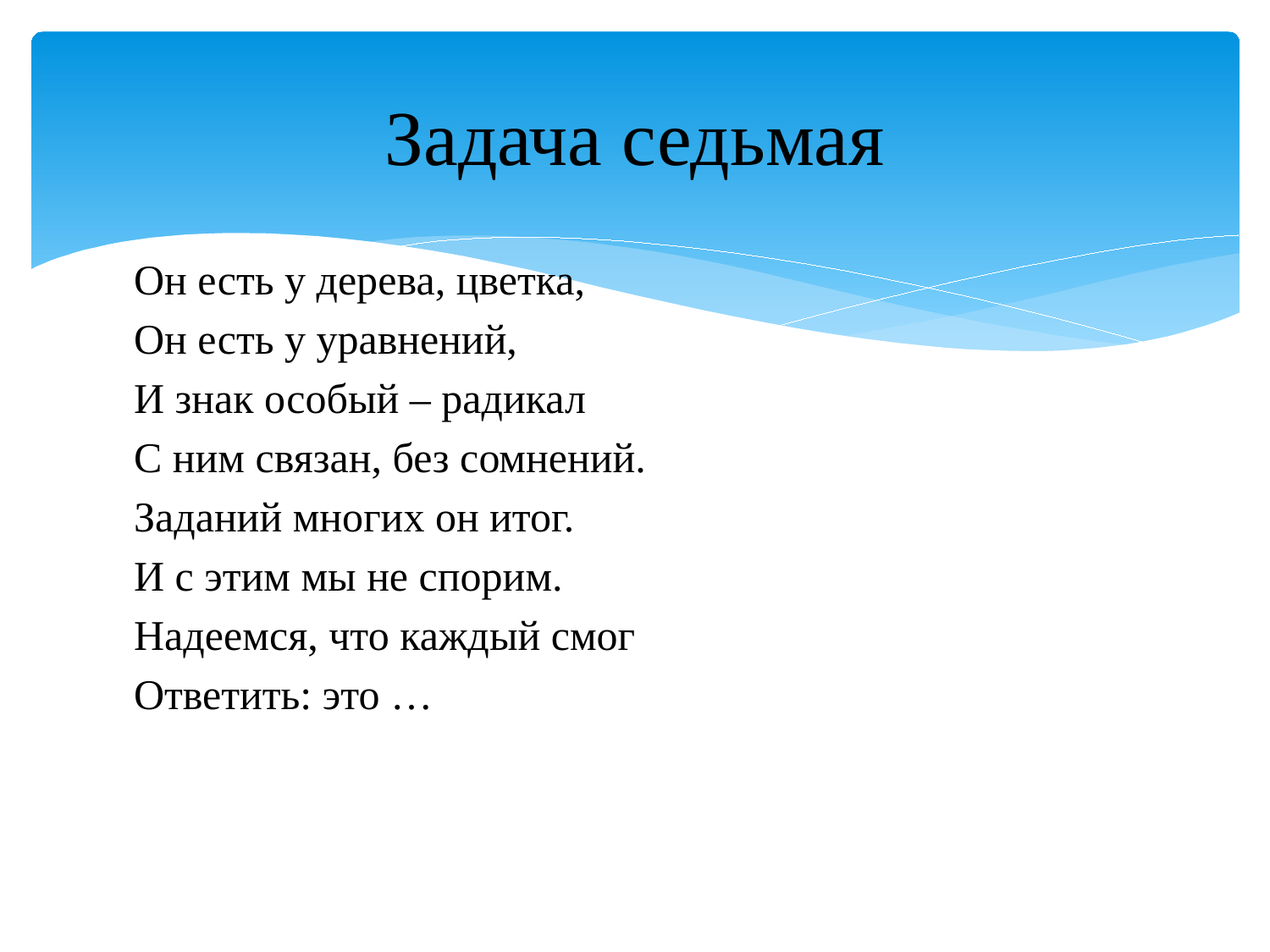

# Задача седьмая
Он есть у дерева, цветка,
Он есть у уравнений,
И знак особый – радикал
С ним связан, без сомнений.
Заданий многих он итог.
И с этим мы не спорим.
Надеемся, что каждый смог
Ответить: это …